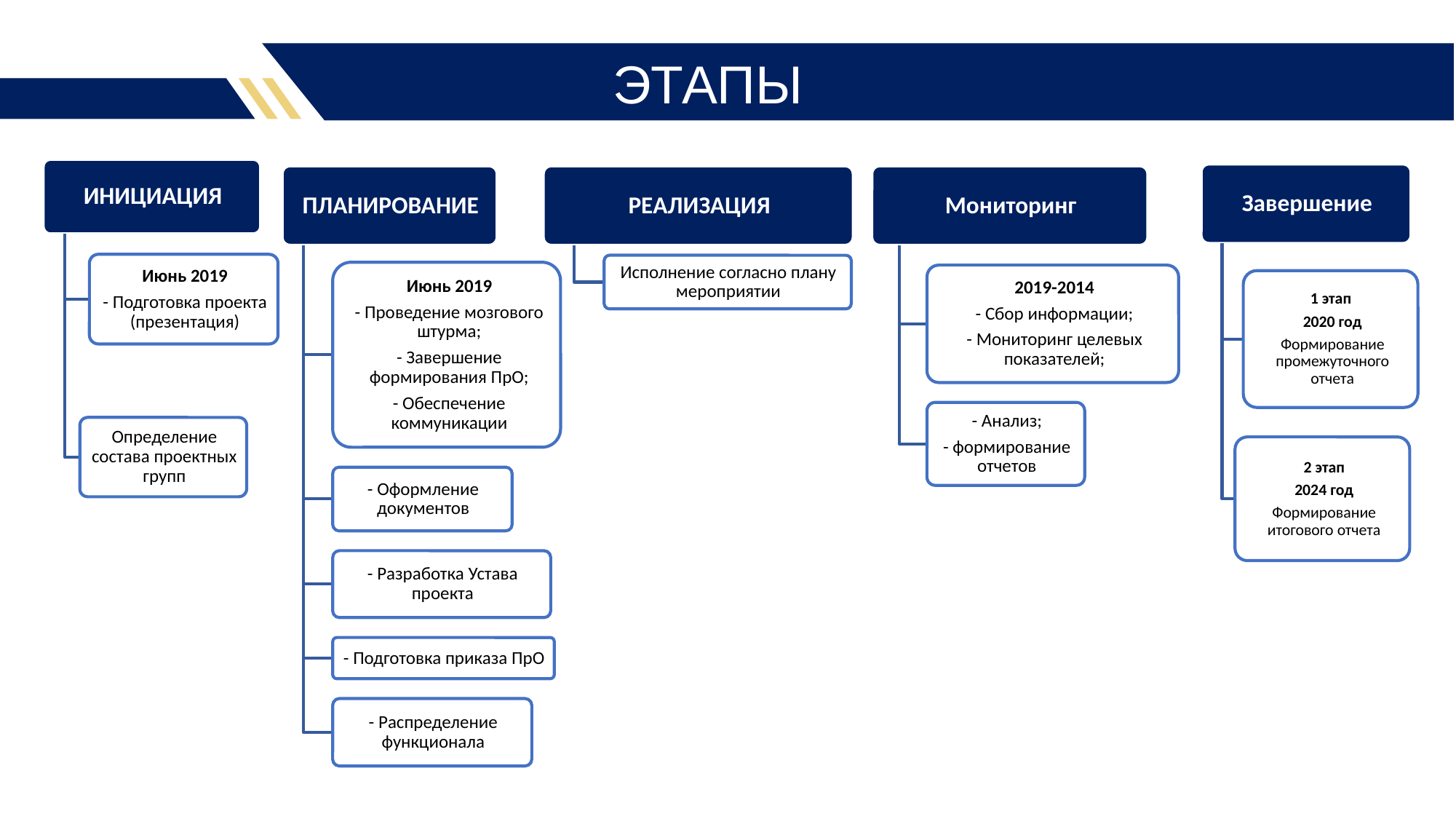

# ЭТАПЫ

ИНИЦИАЦИЯ
Июнь 2019
- Подготовка проекта (презентация)
Определение состава проектных групп
ПЛАНИРОВАНИЕ
Июнь 2019
- Проведение мозгового штурма;
- Завершение формирования ПрО;
- Обеспечение коммуникации
- Оформление документов
- Разработка Устава проекта
- Подготовка приказа ПрО
- Распределение функционала
РЕАЛИЗАЦИЯ
Исполнение согласно плану мероприятии
Мониторинг
2019-2014
- Сбор информации;
- Мониторинг целевых показателей;
- Анализ;
- формирование отчетов
Завершение
1 этап
2020 год
Формирование промежуточного отчета
2 этап
2024 год
Формирование итогового отчета
6